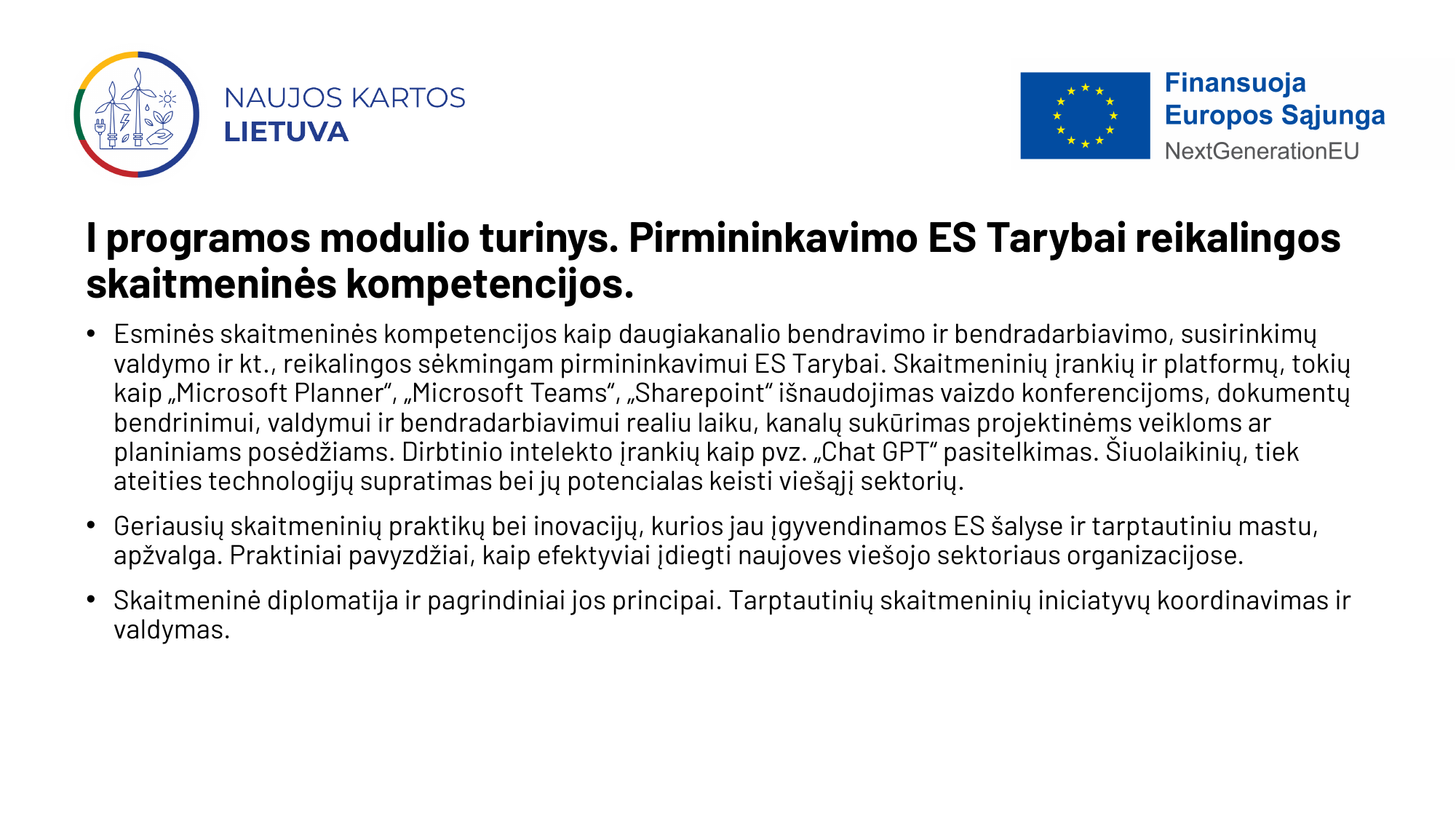

# I programos modulio turinys. Pirmininkavimo ES Tarybai reikalingos skaitmeninės kompetencijos.
Esminės skaitmeninės kompetencijos kaip daugiakanalio bendravimo ir bendradarbiavimo, susirinkimų valdymo ir kt., reikalingos sėkmingam pirmininkavimui ES Tarybai. Skaitmeninių įrankių ir platformų, tokių kaip „Microsoft Planner“, „Microsoft Teams“, „Sharepoint“ išnaudojimas vaizdo konferencijoms, dokumentų bendrinimui, valdymui ir bendradarbiavimui realiu laiku, kanalų sukūrimas projektinėms veikloms ar planiniams posėdžiams. Dirbtinio intelekto įrankių kaip pvz. „Chat GPT“ pasitelkimas. Šiuolaikinių, tiek ateities technologijų supratimas bei jų potencialas keisti viešąjį sektorių.
Geriausių skaitmeninių praktikų bei inovacijų, kurios jau įgyvendinamos ES šalyse ir tarptautiniu mastu, apžvalga. Praktiniai pavyzdžiai, kaip efektyviai įdiegti naujoves viešojo sektoriaus organizacijose.
Skaitmeninė diplomatija ir pagrindiniai jos principai. Tarptautinių skaitmeninių iniciatyvų koordinavimas ir valdymas.